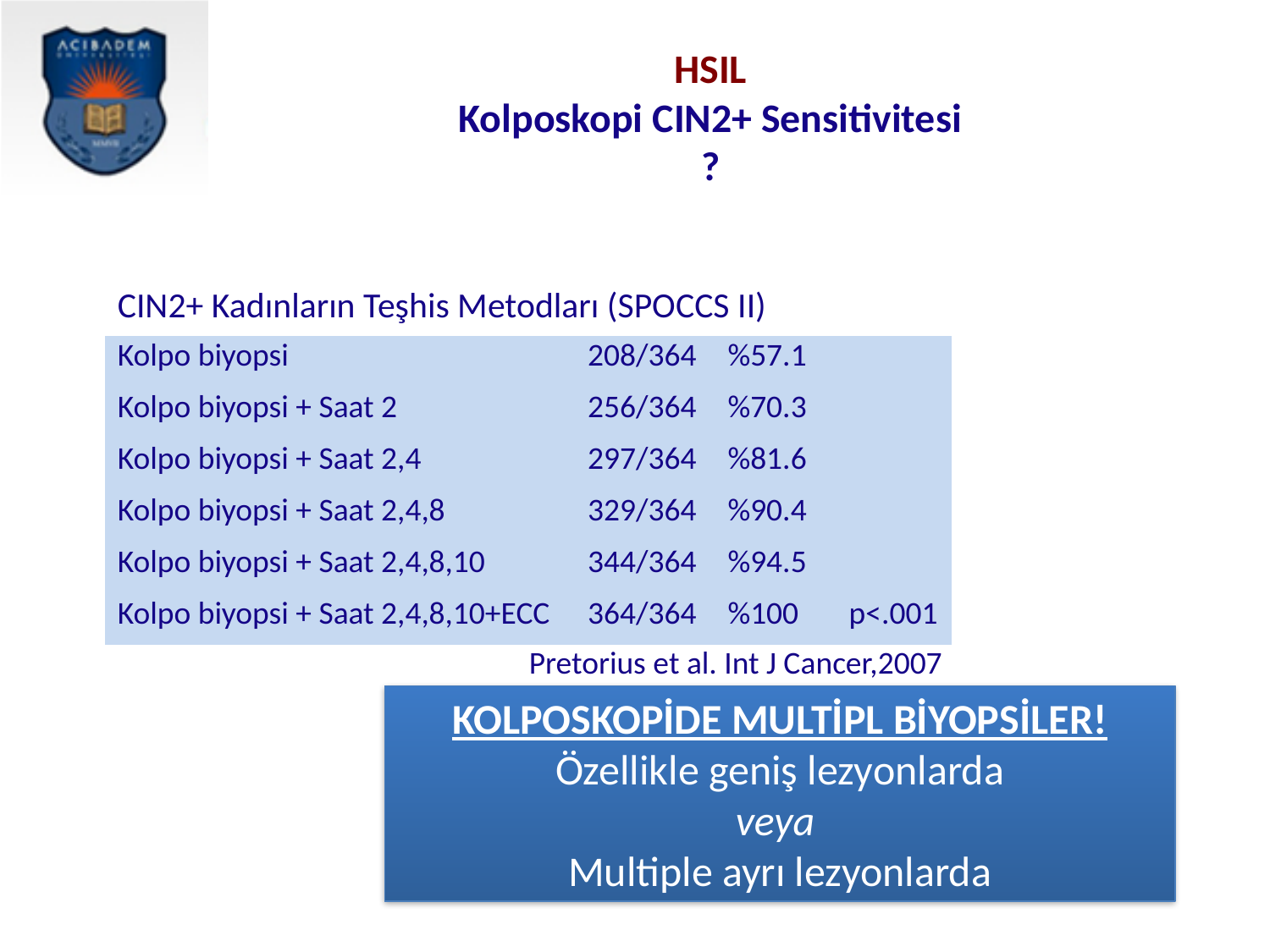

# HSIL Kolposkopi CIN2+ Sensitivitesi ?
CIN2+ Kadınların Teşhis Metodları (SPOCCS II)
| Kolpo biyopsi | 208/364 | %57.1 |
| --- | --- | --- |
| Kolpo biyopsi + Saat 2 | 256/364 | %70.3 |
| Kolpo biyopsi + Saat 2,4 | 297/364 | %81.6 |
| Kolpo biyopsi + Saat 2,4,8 | 329/364 | %90.4 |
| Kolpo biyopsi + Saat 2,4,8,10 | 344/364 | %94.5 |
| Kolpo biyopsi + Saat 2,4,8,10+ECC | 364/364 | %100 p<.001 |
Pretorius et al. Int J Cancer,2007
KOLPOSKOPİDE MULTİPL BİYOPSİLER!
Özellikle geniş lezyonlarda
veya
Multiple ayrı lezyonlarda